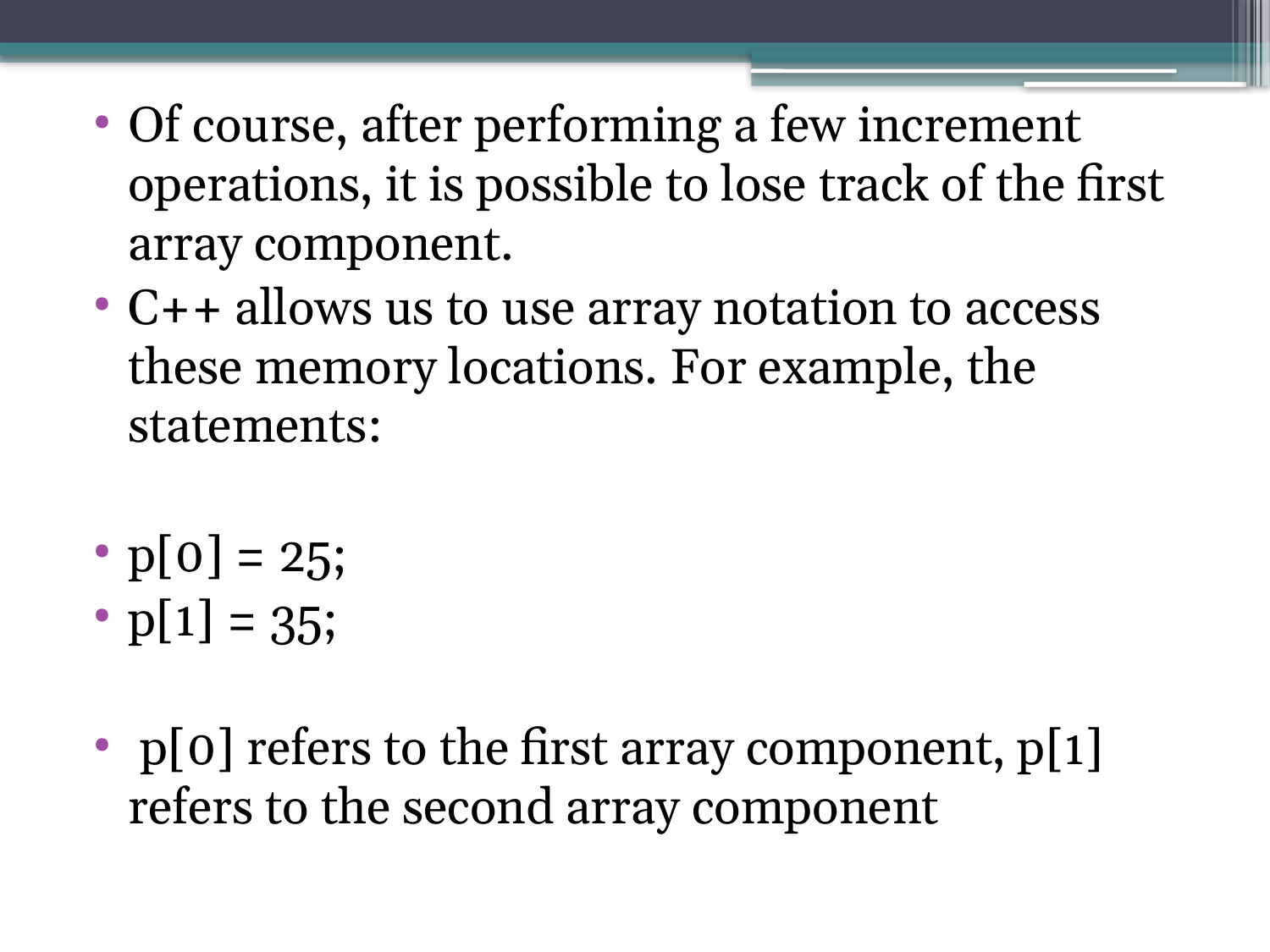

Of course, after performing a few increment operations, it is possible to lose track of the first array component.
C++ allows us to use array notation to access these memory locations. For example, the statements:

p[0] = 25;
p[1] = 35;

 p[0] refers to the first array component, p[1] refers to the second array component